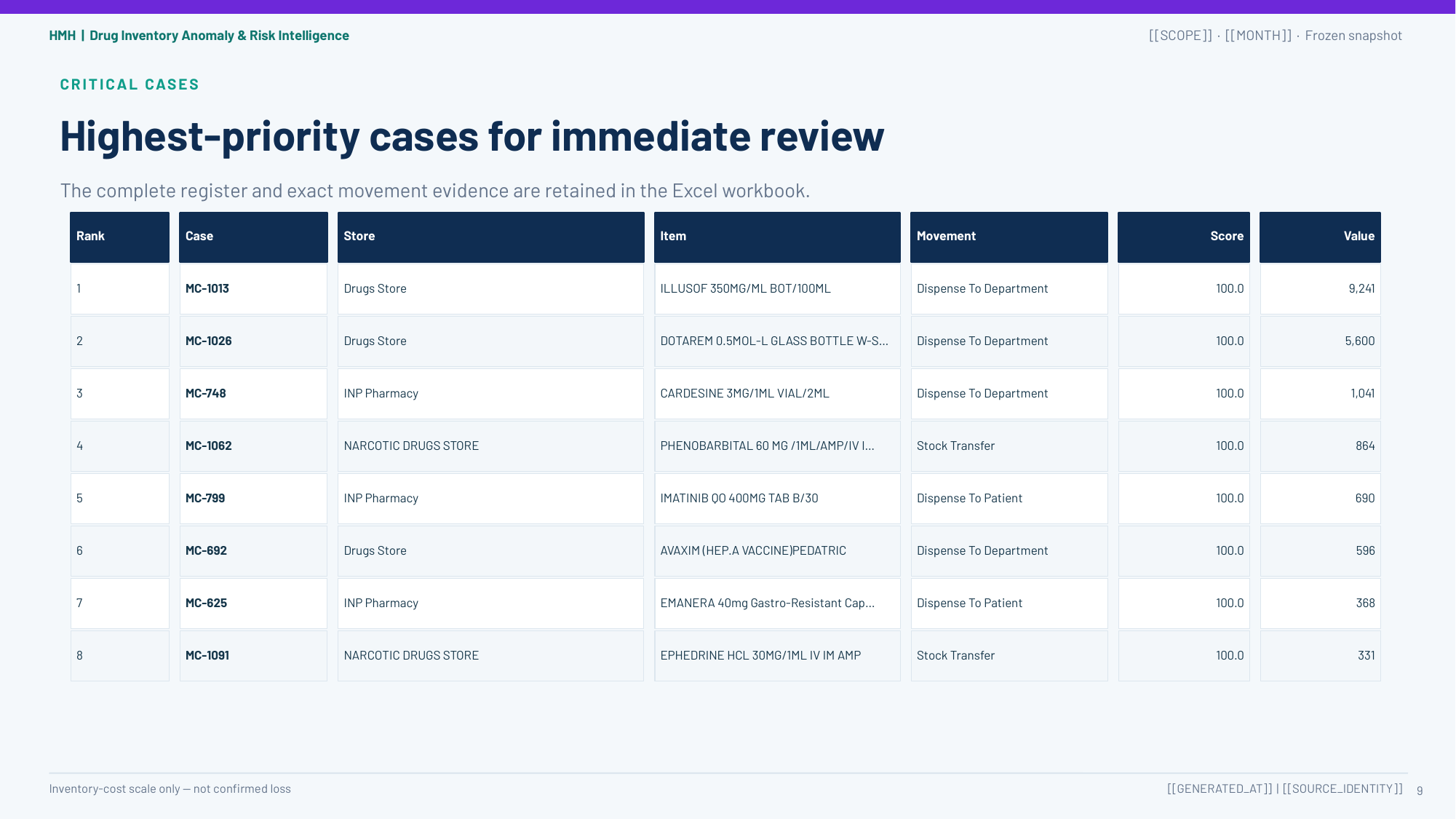

CRITICAL CASES
Highest-priority cases for immediate review
The complete register and exact movement evidence are retained in the Excel workbook.

Rank
Case
Store
Item
Movement
Score
Value

1
MC-1013
Drugs Store
ILLUSOF 350MG/ML BOT/100ML
Dispense To Department
100.0
9,241

2
MC-1026
Drugs Store
DOTAREM 0.5MOL-L GLASS BOTTLE W-S…
Dispense To Department
100.0
5,600

3
MC-748
INP Pharmacy
CARDESINE 3MG/1ML VIAL/2ML
Dispense To Department
100.0
1,041

4
MC-1062
NARCOTIC DRUGS STORE
PHENOBARBITAL 60 MG /1ML/AMP/IV I…
Stock Transfer
100.0
864

5
MC-799
INP Pharmacy
IMATINIB QO 400MG TAB B/30
Dispense To Patient
100.0
690

6
MC-692
Drugs Store
AVAXIM (HEP.A VACCINE)PEDATRIC
Dispense To Department
100.0
596

7
MC-625
INP Pharmacy
EMANERA 40mg Gastro-Resistant Cap…
Dispense To Patient
100.0
368

8
MC-1091
NARCOTIC DRUGS STORE
EPHEDRINE HCL 30MG/1ML IV IM AMP
Stock Transfer
100.0
331
9